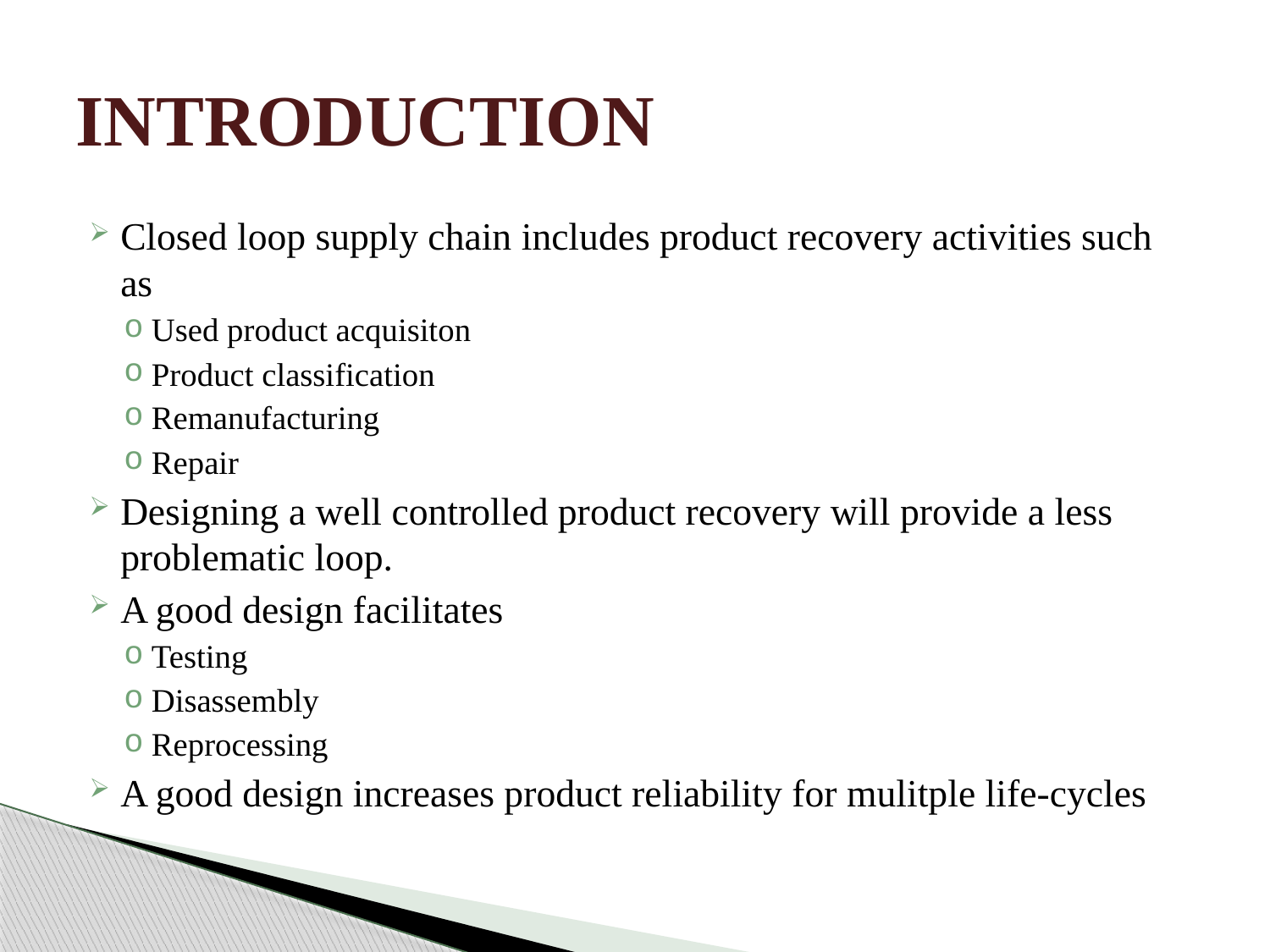

# INTRODUCTION
Closed loop supply chain includes product recovery activities such as
Used product acquisiton
Product classification
Remanufacturing
Repair
Designing a well controlled product recovery will provide a less problematic loop.
A good design facilitates
Testing
Disassembly
Reprocessing
A good design increases product reliability for mulitple life-cycles